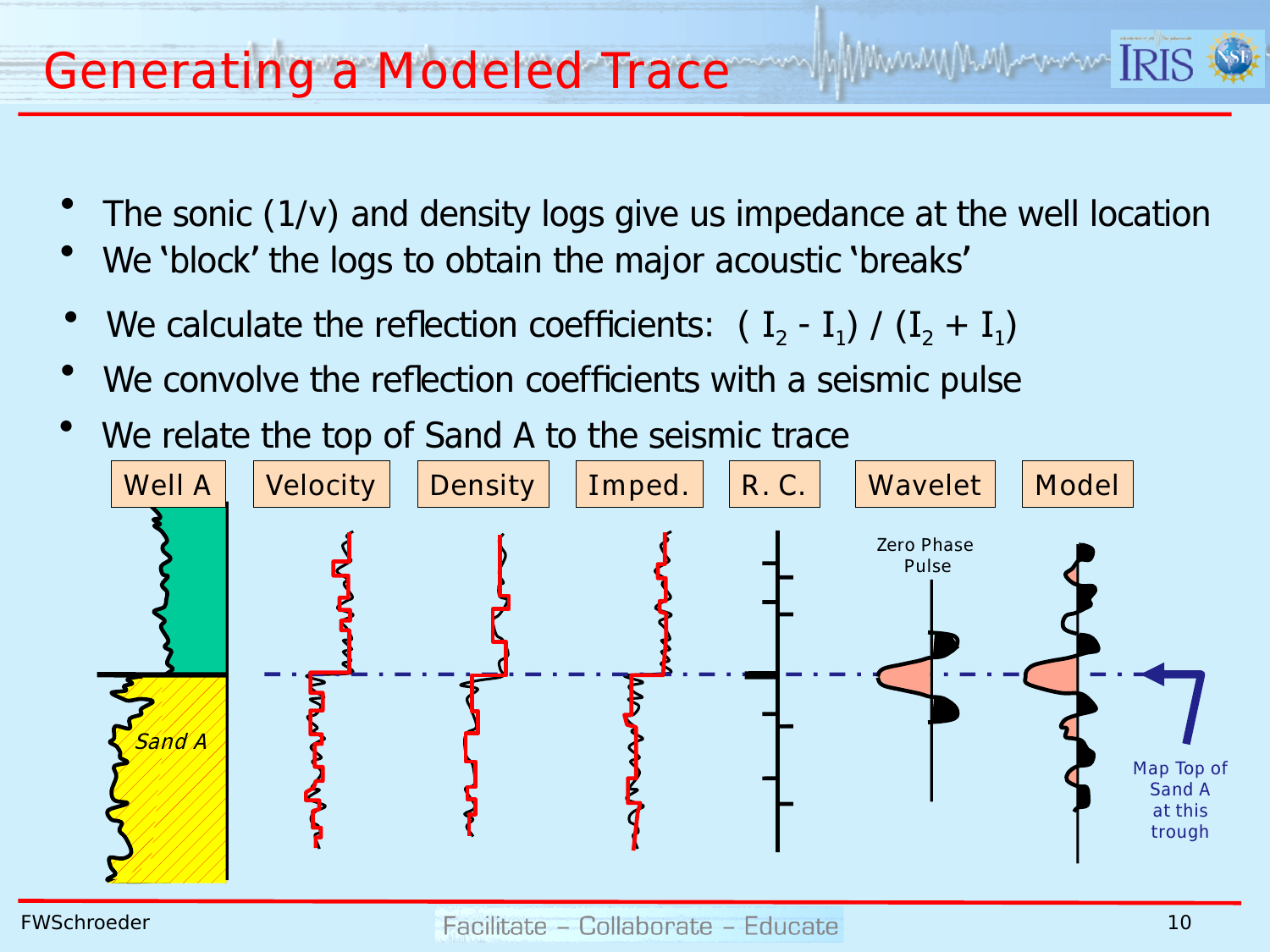

# Generating a Modeled Trace
 The sonic (1/v) and density logs give us impedance at the well location
 We ‘block’ the logs to obtain the major acoustic ‘breaks’

 We calculate the reflection coefficients:  ( I2 - I1) / (I2 + I1)
R. C.

 We convolve the reflection coefficients with a seismic pulse
Wavelet
Model
Zero Phase
Pulse

 We relate the top of Sand A to the seismic trace
Well A
Velocity
Density
Imped.

Map Top of
Sand A
at this
trough

Sand A